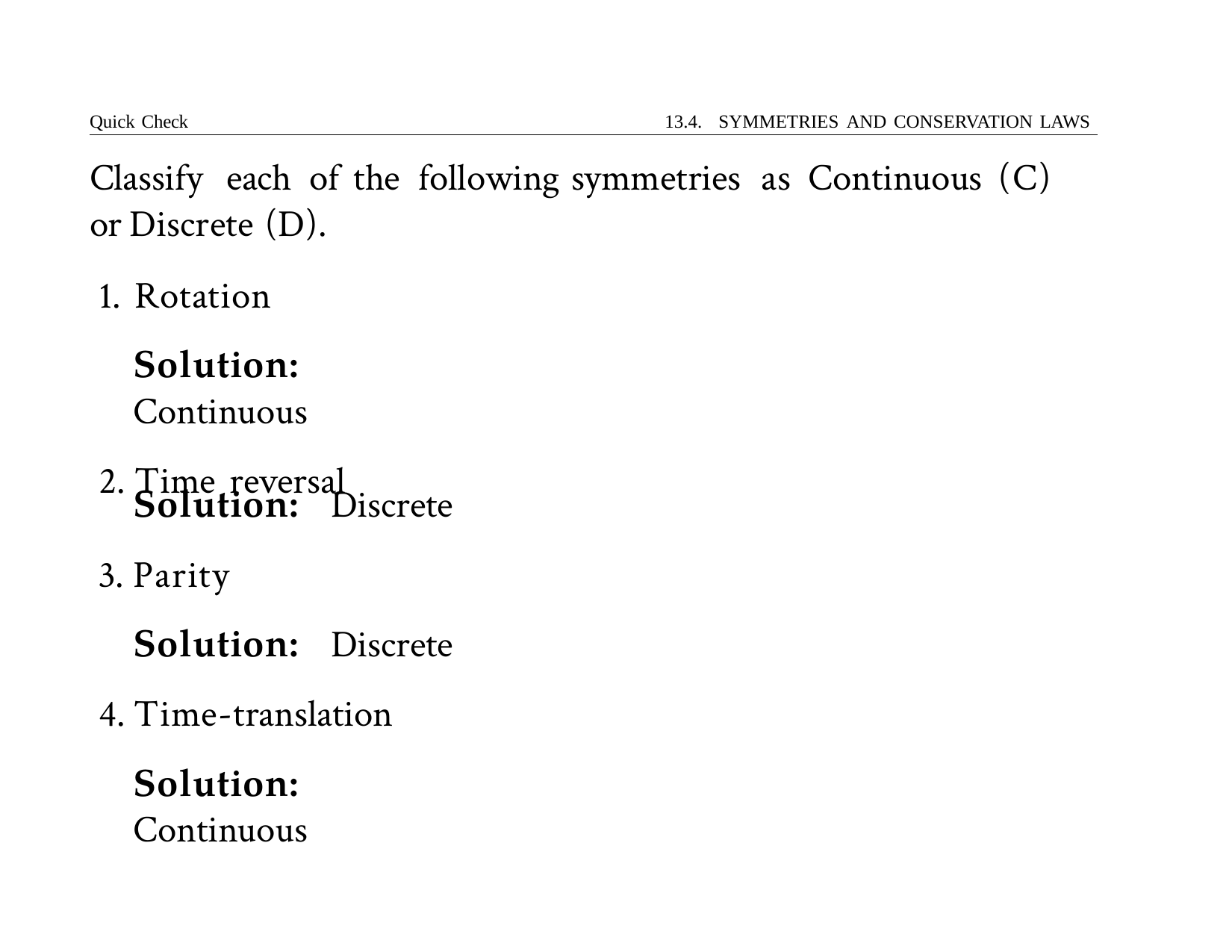

Quick Check	13.4.  SYMMETRIES AND CONSERVATION LAWS

# Classify	each	of	the	following	symmetries	as	Continuous	(C)	or Discrete (D).
Rotation
Solution:	Continuous
Time reversal
Solution:
3. Parity
Solution:
Discrete
Discrete
4. Time-translation
Solution:	Continuous